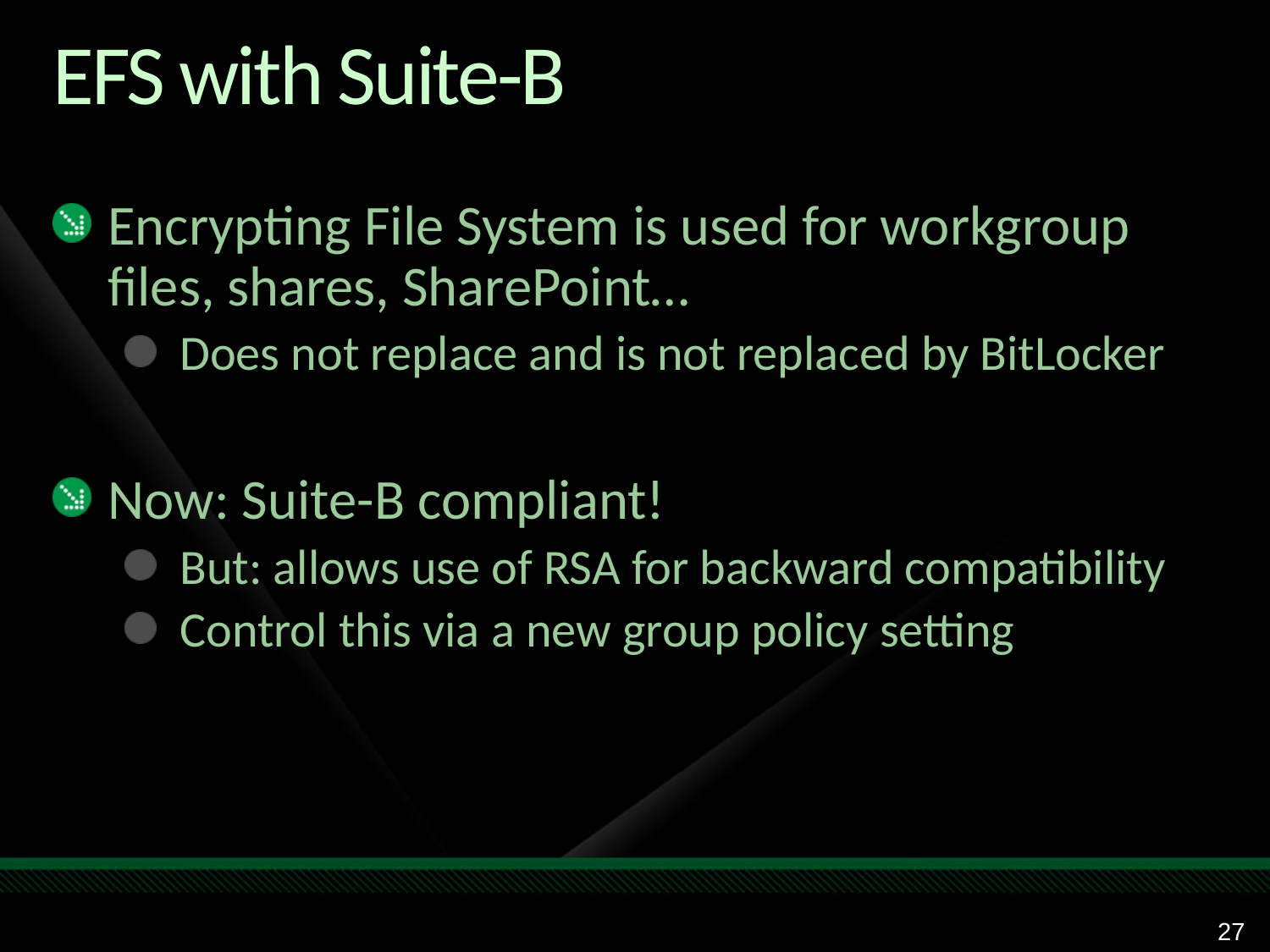

# EFS with Suite-B
Encrypting File System is used for workgroup files, shares, SharePoint…
Does not replace and is not replaced by BitLocker

Now: Suite-B compliant!
But: allows use of RSA for backward compatibility
Control this via a new group policy setting